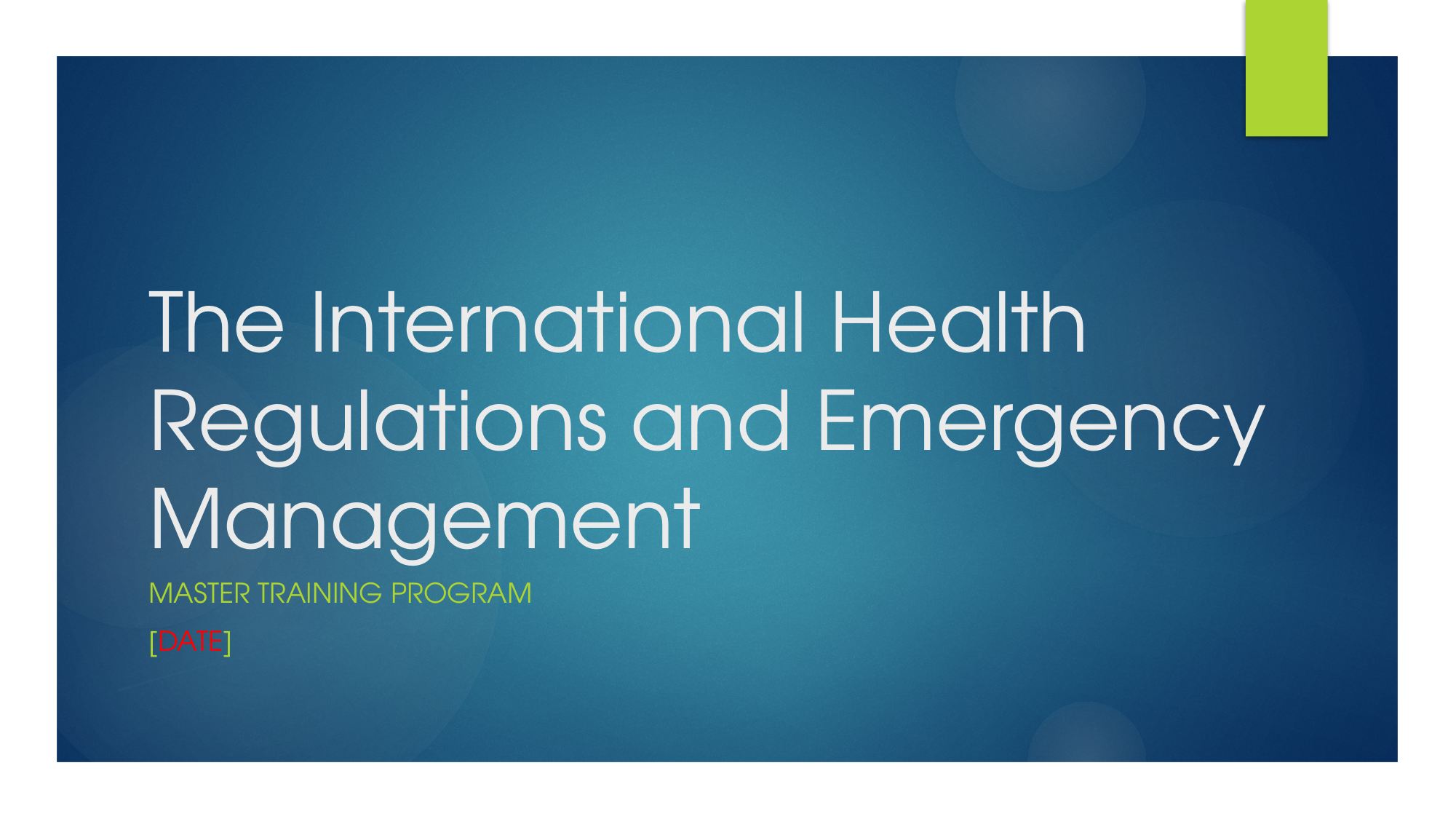

# The International Health Regulations and Emergency Management
Master training program
[Date]